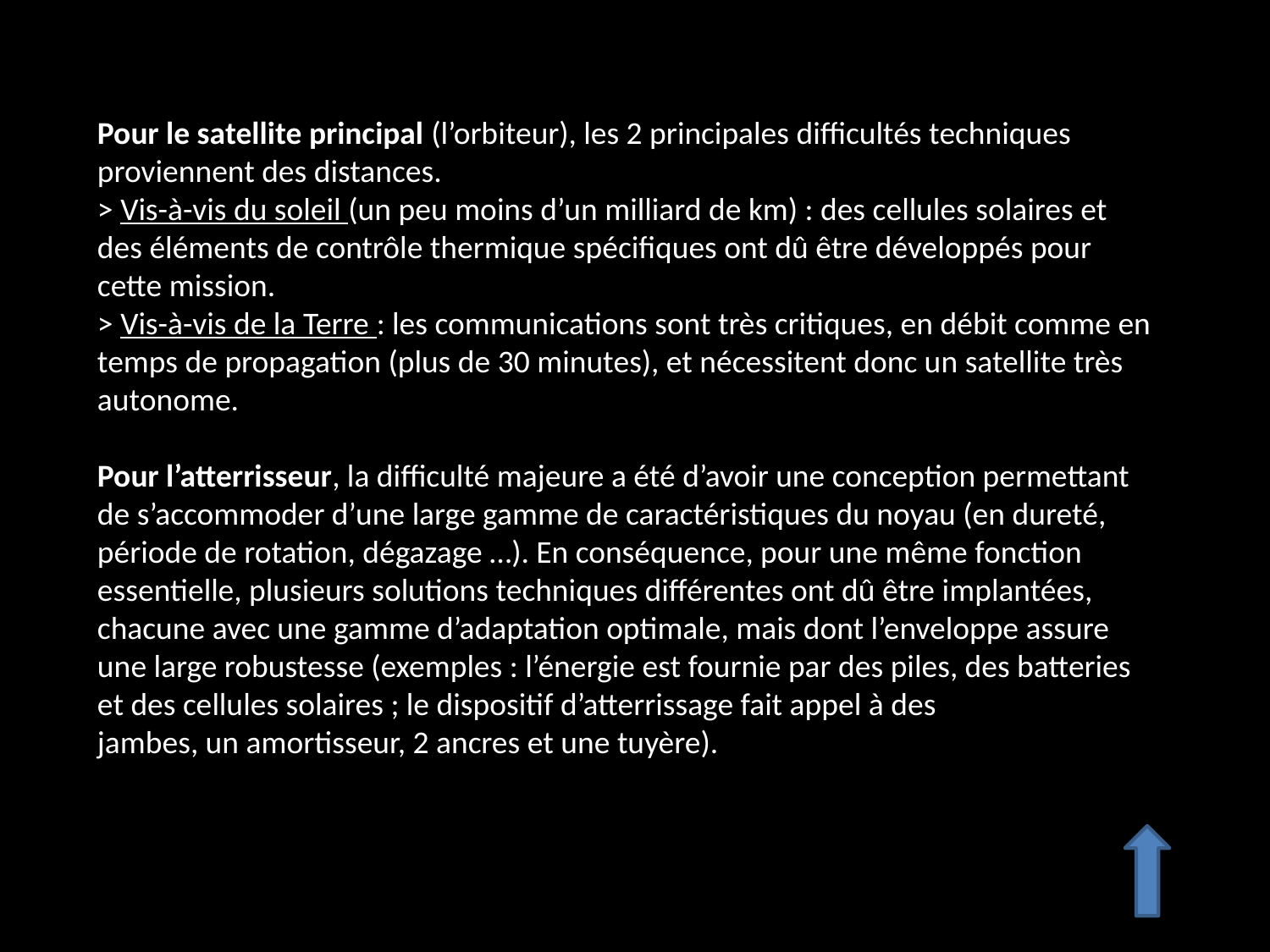

Pour le satellite principal (l’orbiteur), les 2 principales difficultés techniques proviennent des distances.
> Vis-à-vis du soleil (un peu moins d’un milliard de km) : des cellules solaires et des éléments de contrôle thermique spécifiques ont dû être développés pour cette mission.
> Vis-à-vis de la Terre : les communications sont très critiques, en débit comme en temps de propagation (plus de 30 minutes), et nécessitent donc un satellite très autonome.

Pour l’atterrisseur, la difficulté majeure a été d’avoir une conception permettant de s’accommoder d’une large gamme de caractéristiques du noyau (en dureté, période de rotation, dégazage …). En conséquence, pour une même fonction essentielle, plusieurs solutions techniques différentes ont dû être implantées, chacune avec une gamme d’adaptation optimale, mais dont l’enveloppe assure une large robustesse (exemples : l’énergie est fournie par des piles, des batteries et des cellules solaires ; le dispositif d’atterrissage fait appel à des
jambes, un amortisseur, 2 ancres et une tuyère).